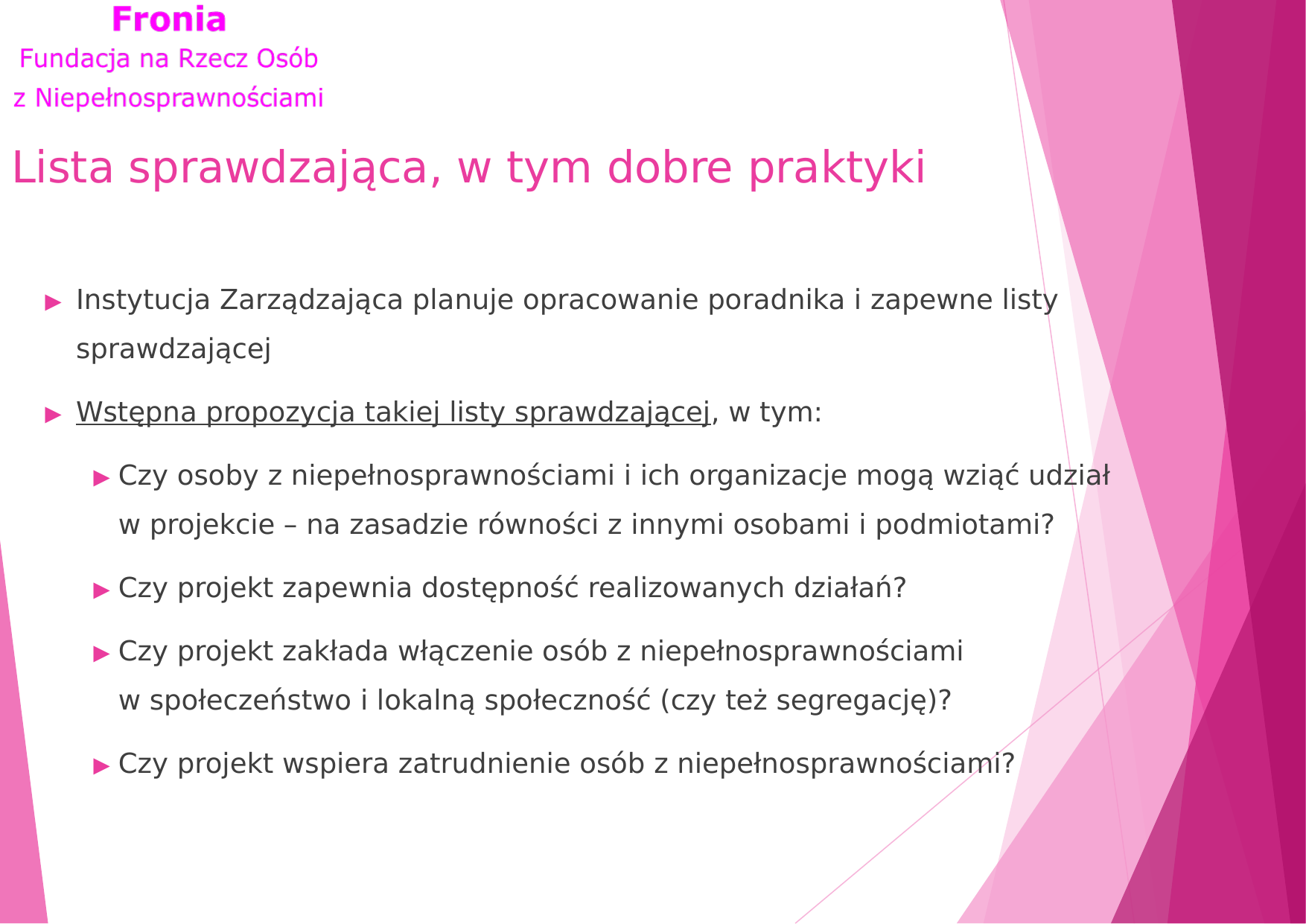

# Lista sprawdzająca, w tym dobre praktyki
Instytucja Zarządzająca planuje opracowanie poradnika i zapewne listy sprawdzającej
Wstępna propozycja takiej listy sprawdzającej, w tym:
Czy osoby z niepełnosprawnościami i ich organizacje mogą wziąć udział w projekcie – na zasadzie równości z innymi osobami i podmiotami?
Czy projekt zapewnia dostępność realizowanych działań?
Czy projekt zakłada włączenie osób z niepełnosprawnościami w społeczeństwo i lokalną społeczność (czy też segregację)?
Czy projekt wspiera zatrudnienie osób z niepełnosprawnościami?